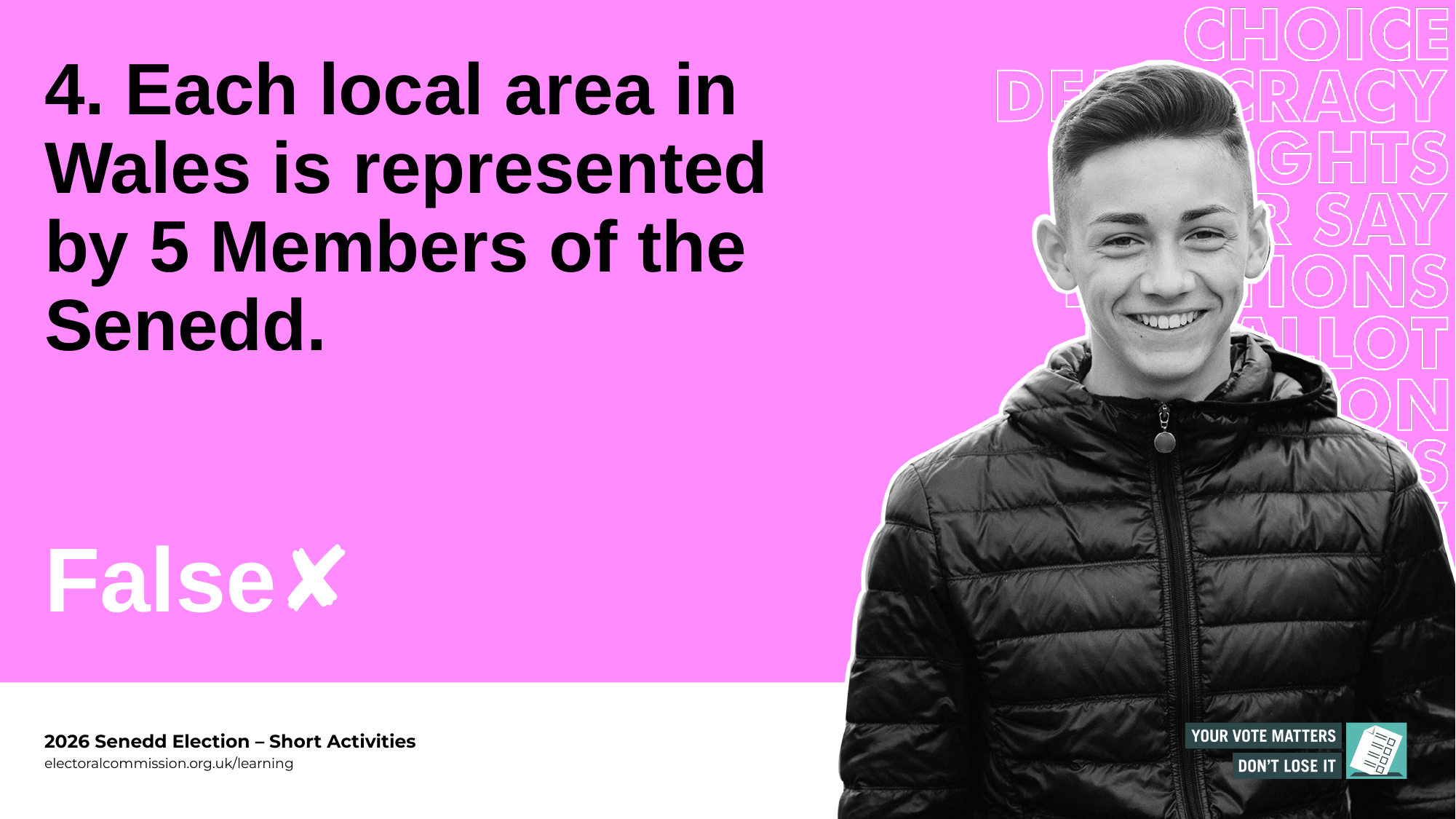

# 4. Each local area in Wales is represented by 5 Members of the Senedd.
False✘
2026 Senedd Election – Short Activities